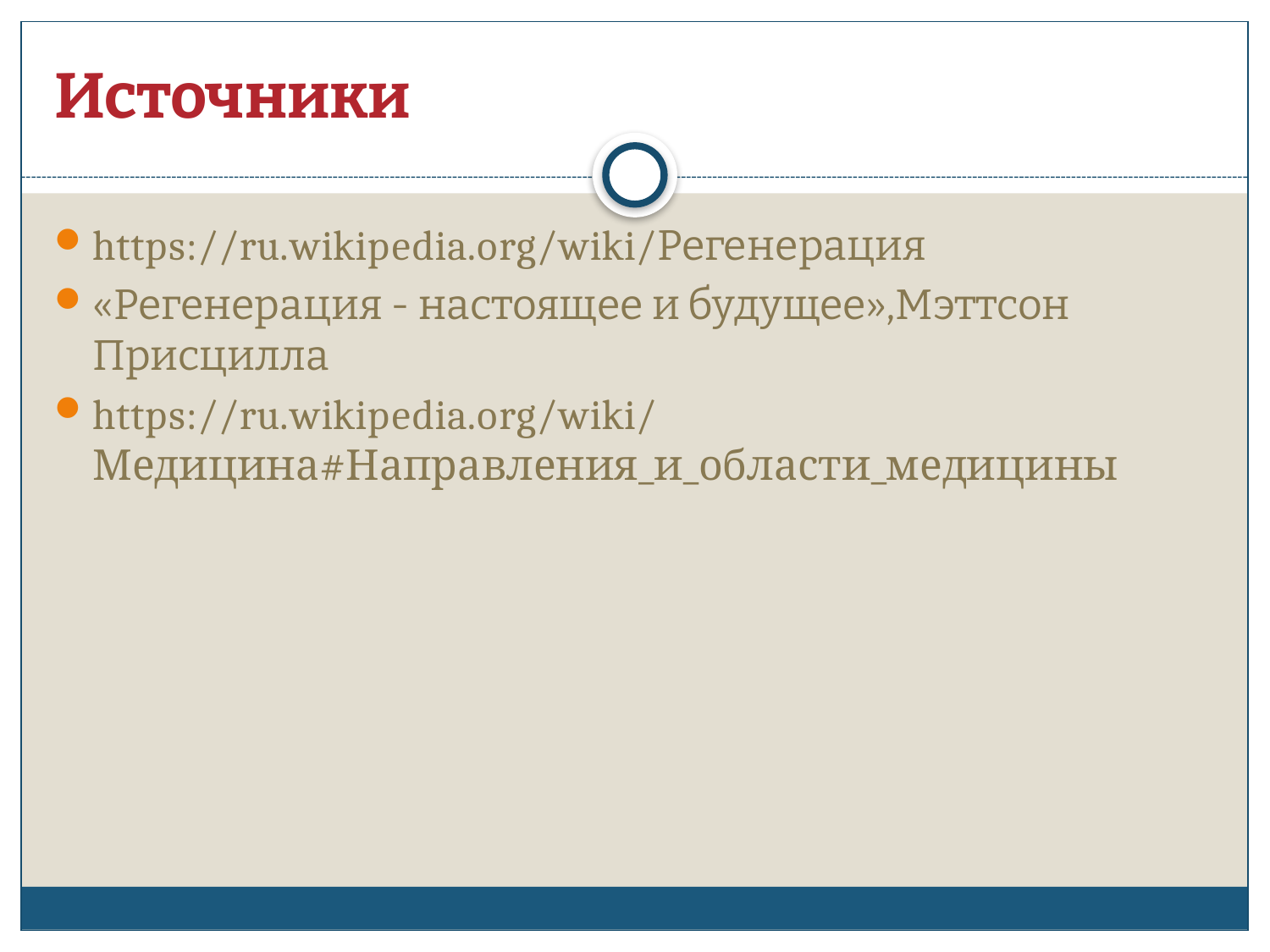

# Источники
https://ru.wikipedia.org/wiki/Регенерация
«Регенерация - настоящее и будущее»,Мэттсон Присцилла
https://ru.wikipedia.org/wiki/Медицина#Направления_и_области_медицины